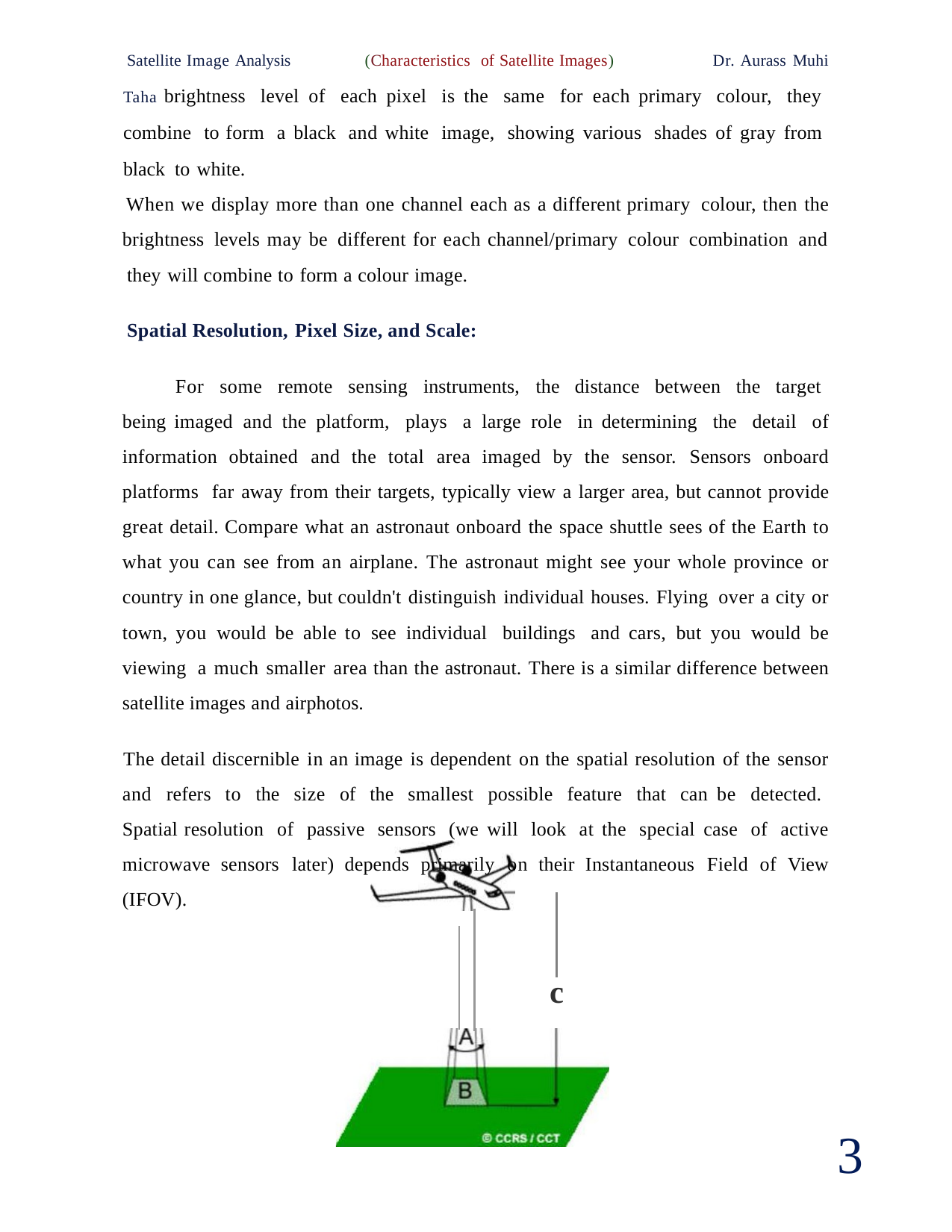

Satellite Image Analysis               (Characteristics  of Satellite Images)                 Dr. Aurass Muhi Taha brightness  level of  each pixel  is the  same  for each primary  colour,  they  combine  to form  a black  and white  image,  showing various  shades of gray from  black  to white.
When we display more than one channel each as a different primary  colour, then the brightness  levels may be  different for each channel/primary  colour  combination  and

they will combine to form a colour image.

Spatial Resolution, Pixel Size, and Scale:

For  some  remote  sensing  instruments,  the  distance  between  the  target  being imaged and the platform,  plays  a large role  in determining  the  detail  of information obtained and the total area imaged by the sensor. Sensors onboard platforms  far away from their targets, typically view a larger area, but cannot provide great detail. Compare what an astronaut onboard the space shuttle sees of the Earth to what you can see from an airplane. The astronaut might see your whole province or country in one glance, but couldn't distinguish individual houses. Flying  over a city or town, you would be able to see individual  buildings  and cars, but you would be viewing  a much smaller area than the astronaut. There is a similar difference between satellite images and airphotos.

The detail discernible in an image is dependent on the spatial resolution of the sensor and  refers  to  the  size  of  the  smallest  possible  feature  that  can be  detected.  Spatial resolution  of  passive  sensors  (we will  look  at the  special case  of  active microwave sensors later) depends primarily on their Instantaneous Field of View (IFOV).

c

3